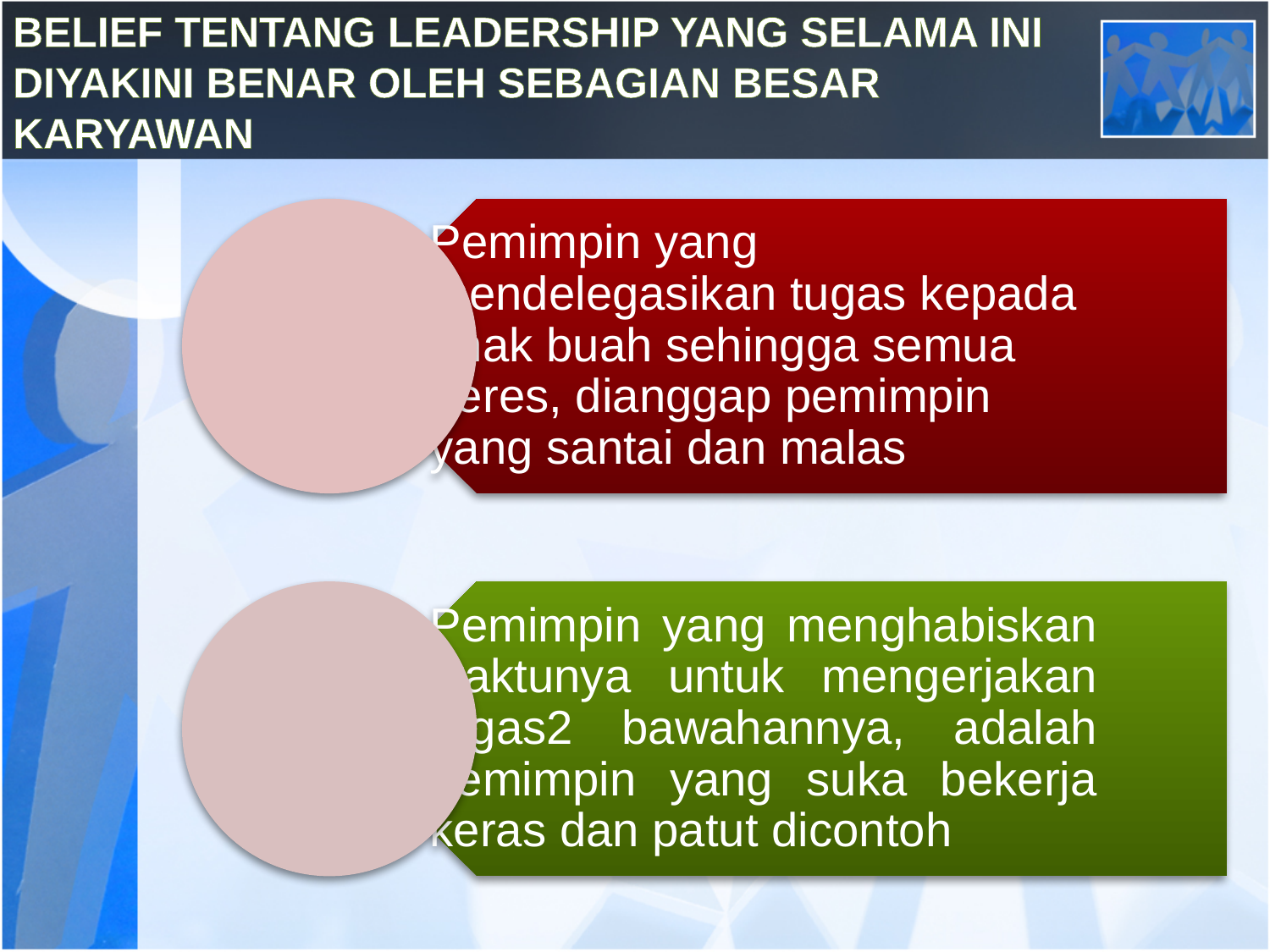

# BELIEF TENTANG LEADERSHIP YANG SELAMA INI DIYAKINI BENAR OLEH SEBAGIAN BESAR KARYAWAN
Pemimpin yang mendelegasikan tugas kepada anak buah sehingga semua beres, dianggap pemimpin yang santai dan malas
Pemimpin yang menghabiskan waktunya untuk mengerjakan tugas2 bawahannya, adalah pemimpin yang suka bekerja keras dan patut dicontoh